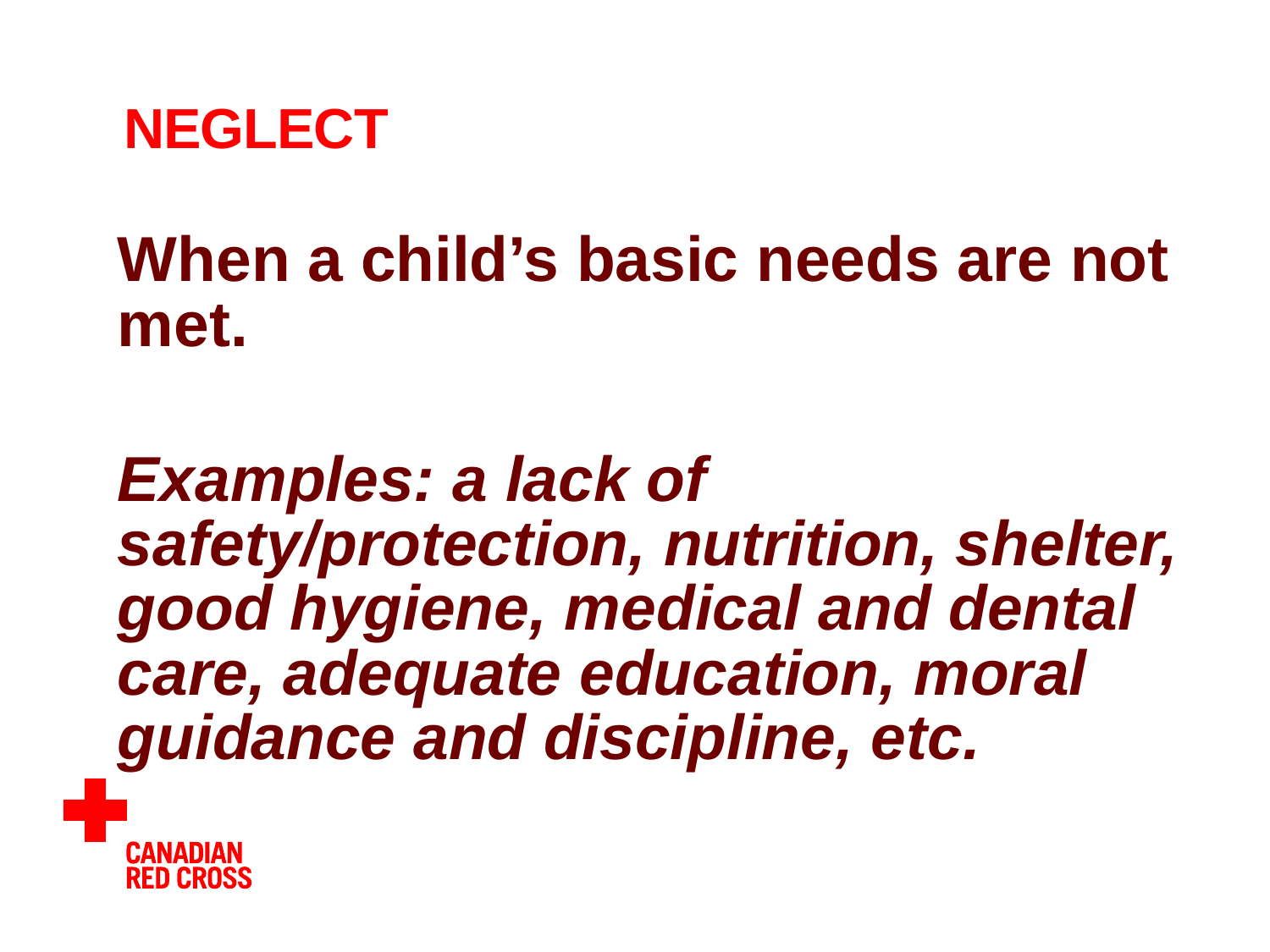

# Neglect

When a child’s basic needs are not met.

Examples: a lack of safety/protection, nutrition, shelter, good hygiene, medical and dental care, adequate education, moral guidance and discipline, etc.